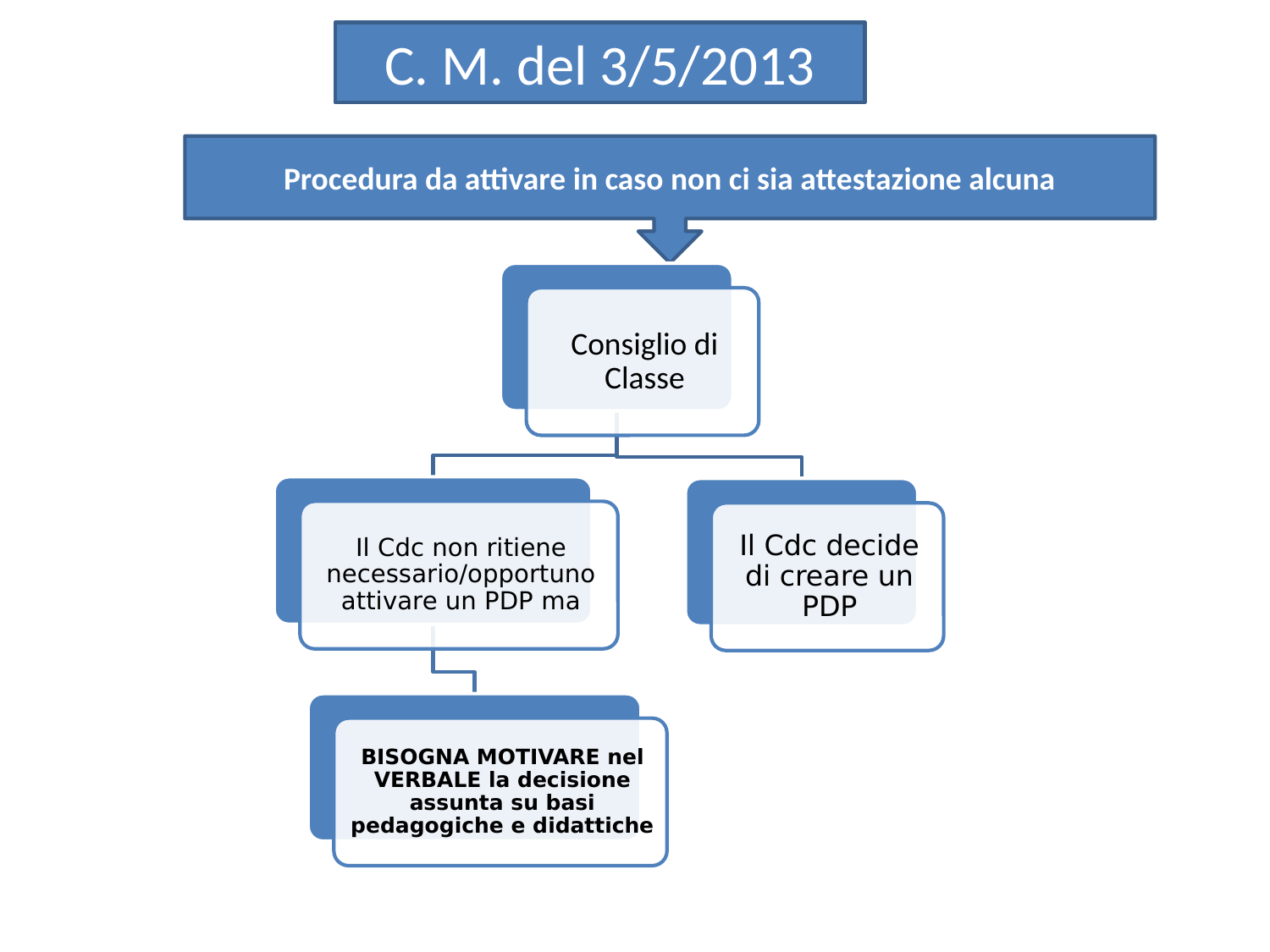

C. M. del 3/5/2013
Procedura da attivare in caso non ci sia attestazione alcuna
Consiglio di Classe
Il Cdc non ritiene necessario/opportuno attivare un PDP ma
BISOGNA MOTIVARE nel VERBALE la decisione assunta su basi pedagogiche e didattiche
Il Cdc decide di creare un PDP
l